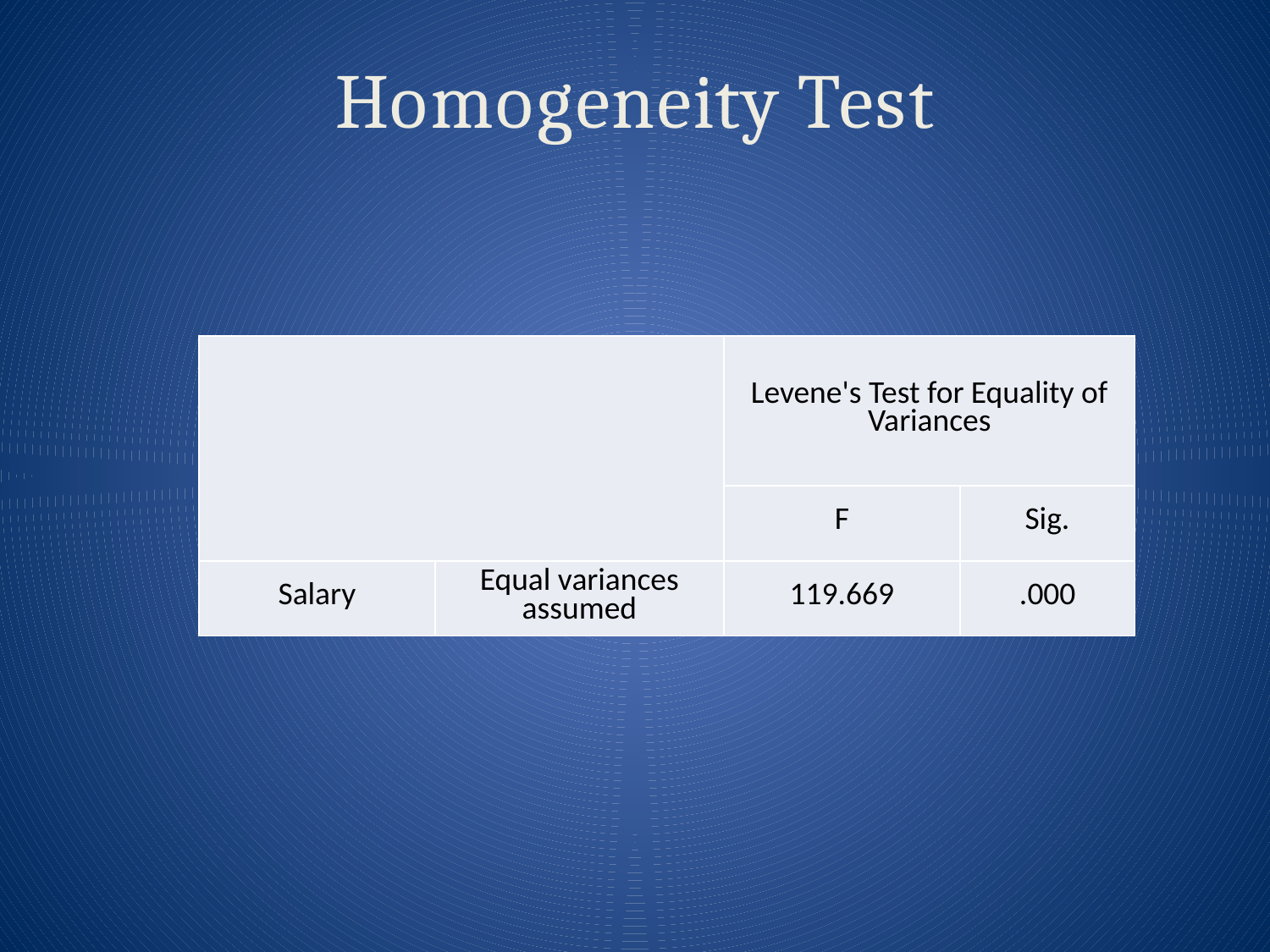

# Homogeneity Test
|  |  | Levene's Test for Equality of Variances |  |
| --- | --- | --- | --- |
|  |  | F | Sig. |
| Salary | Equal variances assumed | 119.669 | .000 |